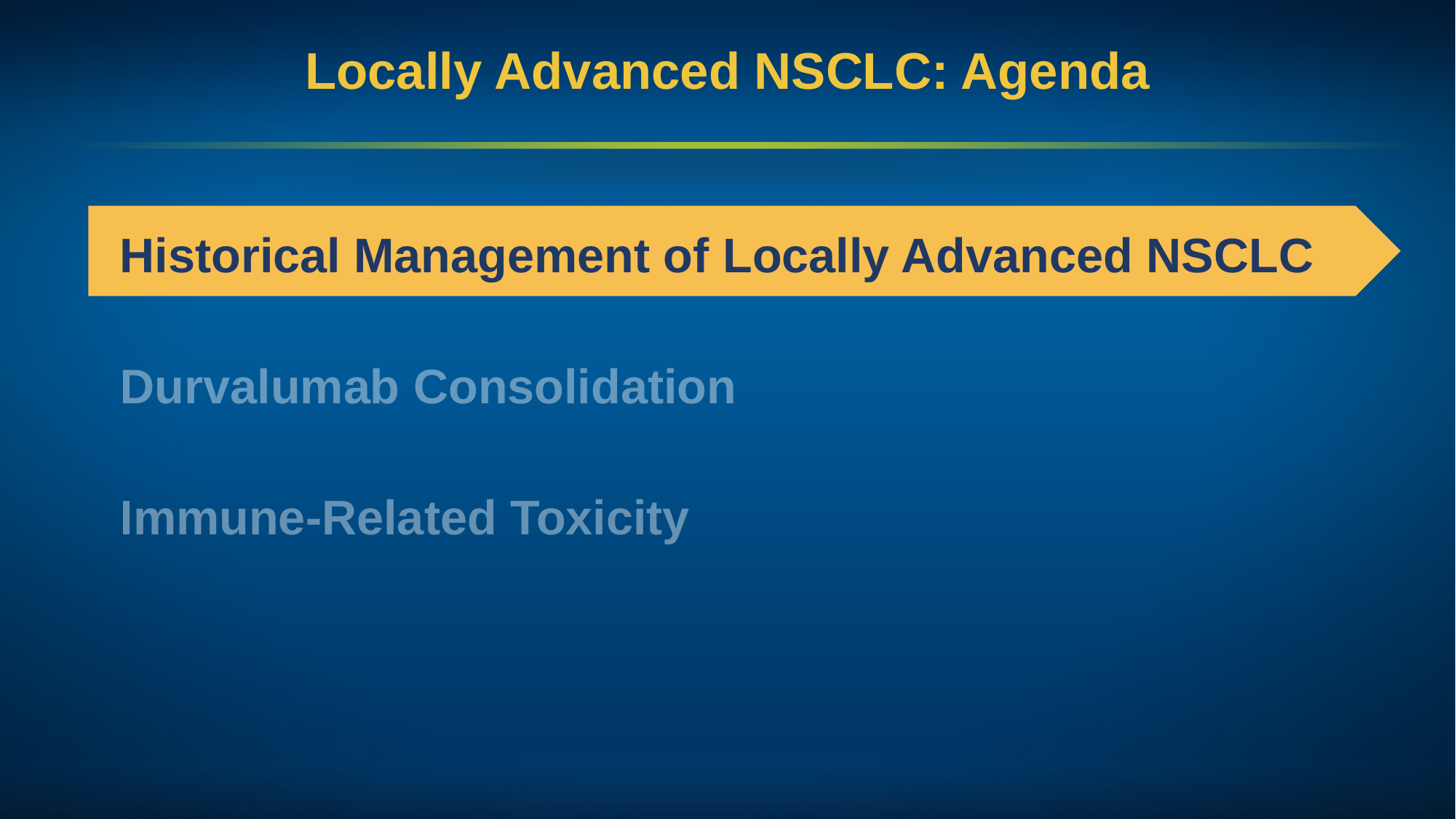

# Locally Advanced NSCLC: Agenda

Historical Management of Locally Advanced NSCLC
Durvalumab Consolidation
Immune-Related Toxicity